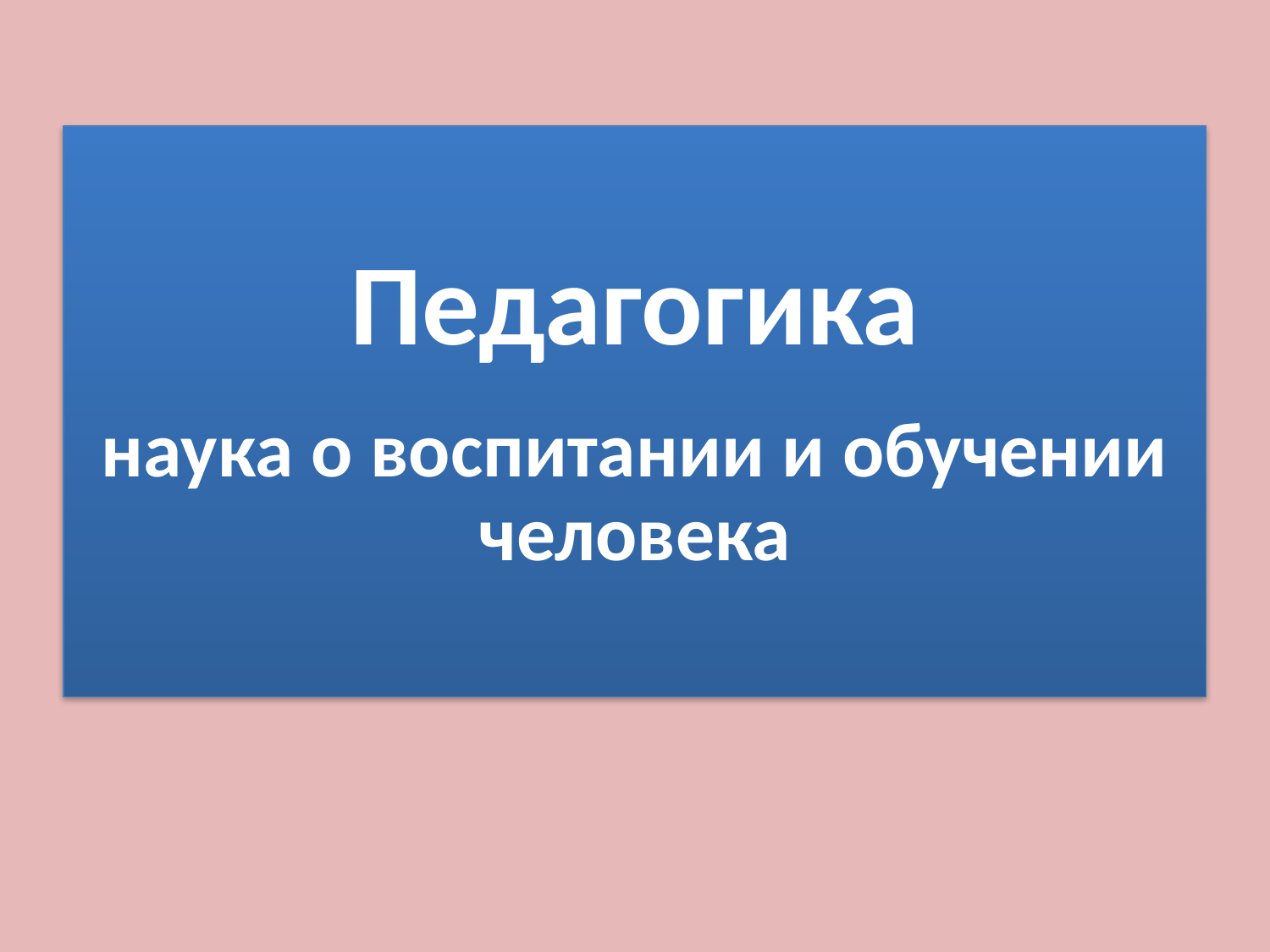

Педагогика
наука о воспитании и обучении человека